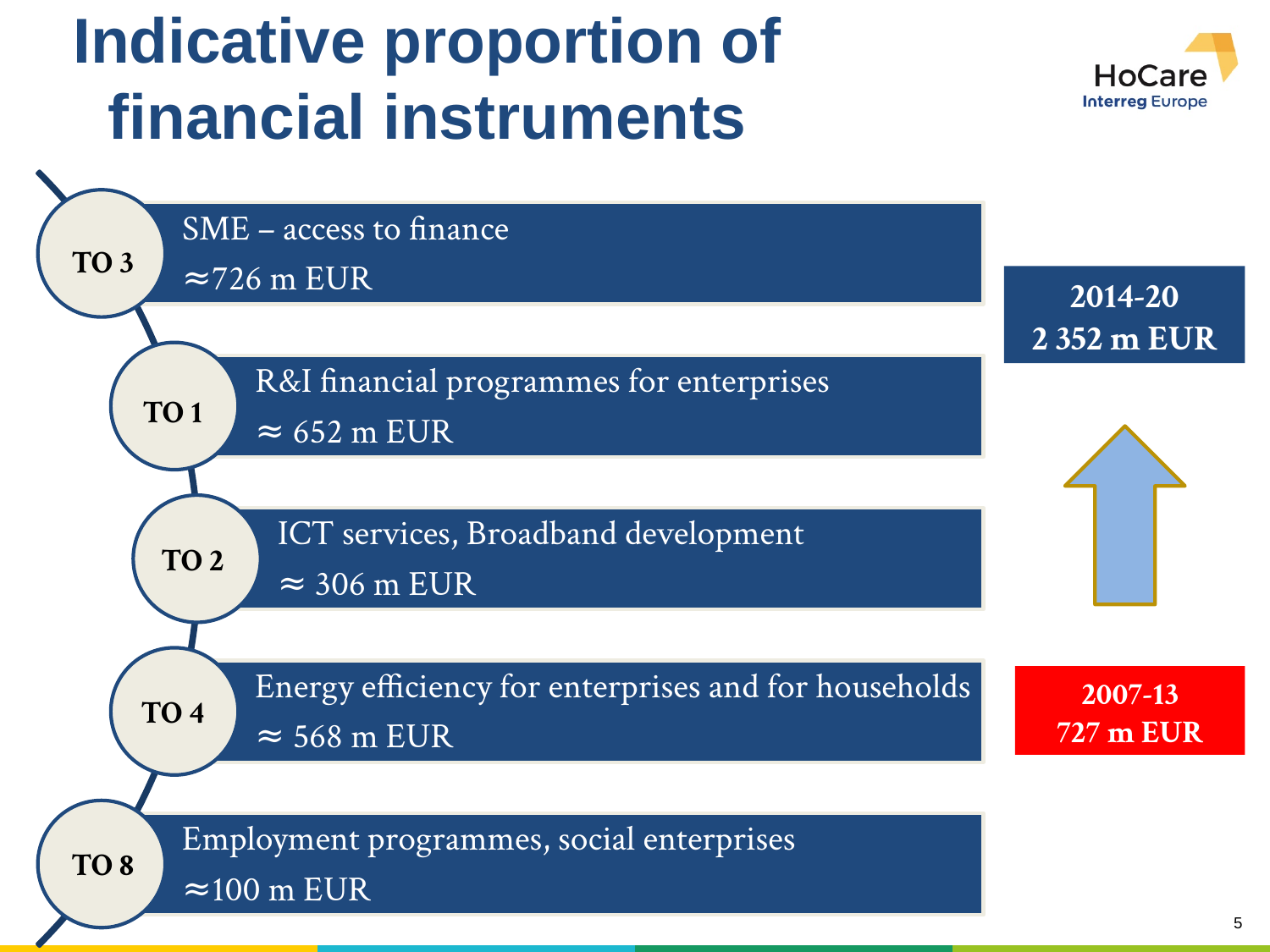

# Indicative proportion of financial instruments
SME – access to finance
≈726 m EUR
R&I financial programmes for enterprises
≈ 652 m EUR
ICT services, Broadband development
≈ 306 m EUR
Energy efficiency for enterprises and for households
≈ 568 m EUR
Employment programmes, social enterprises
≈100 m EUR
TO 3
2014-20
2 352 m EUR
TO 1

TO 2
2007-13
727 m EUR
TO 4
TO 8